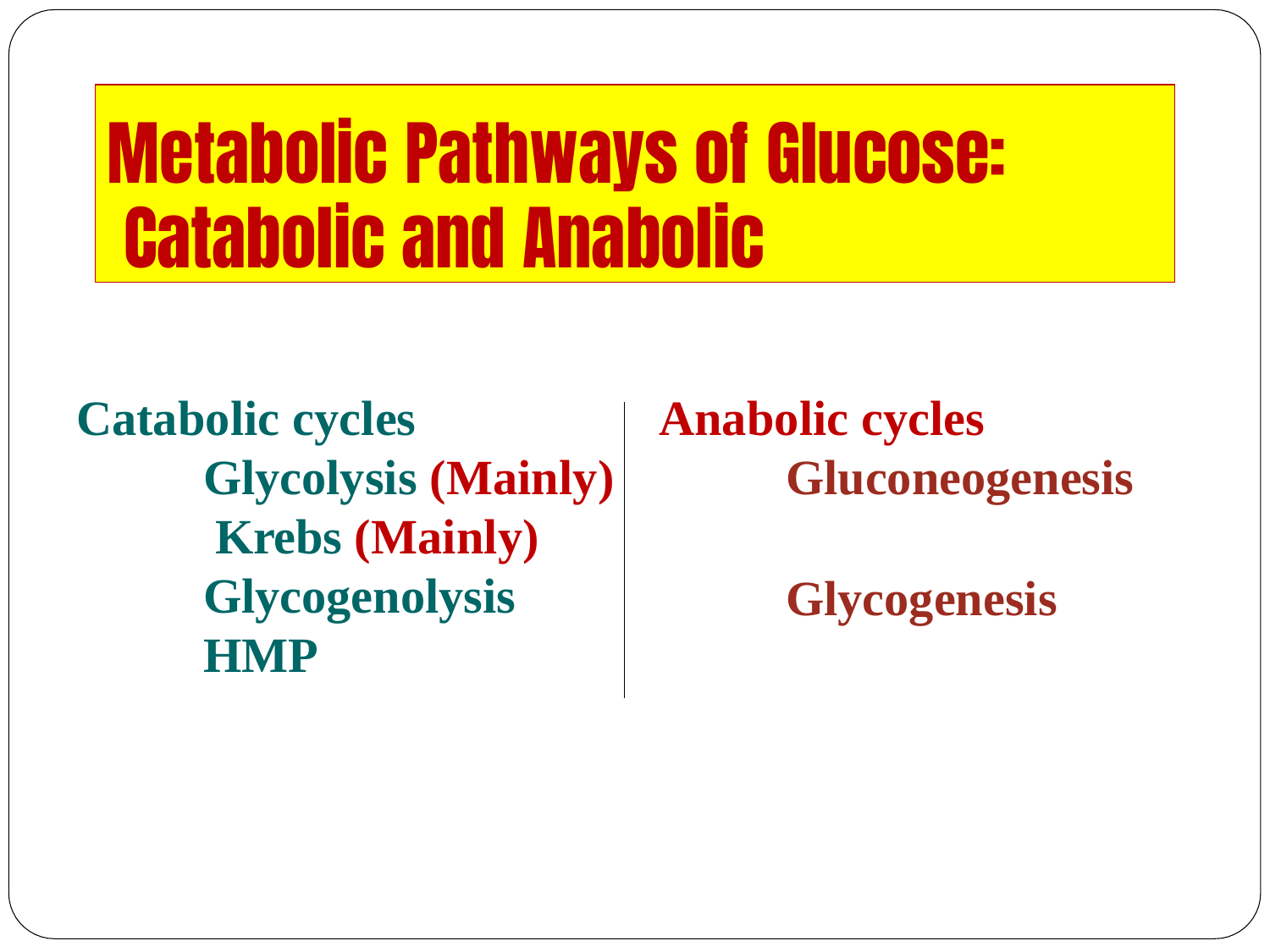

# Metabolic Pathways of Glucose:  Catabolic and Anabolic
Catabolic cycles
Glycolysis (Mainly)  Krebs (Mainly)  Glycogenolysis  HMP
Anabolic cycles
Gluconeogenesis

Glycogenesis